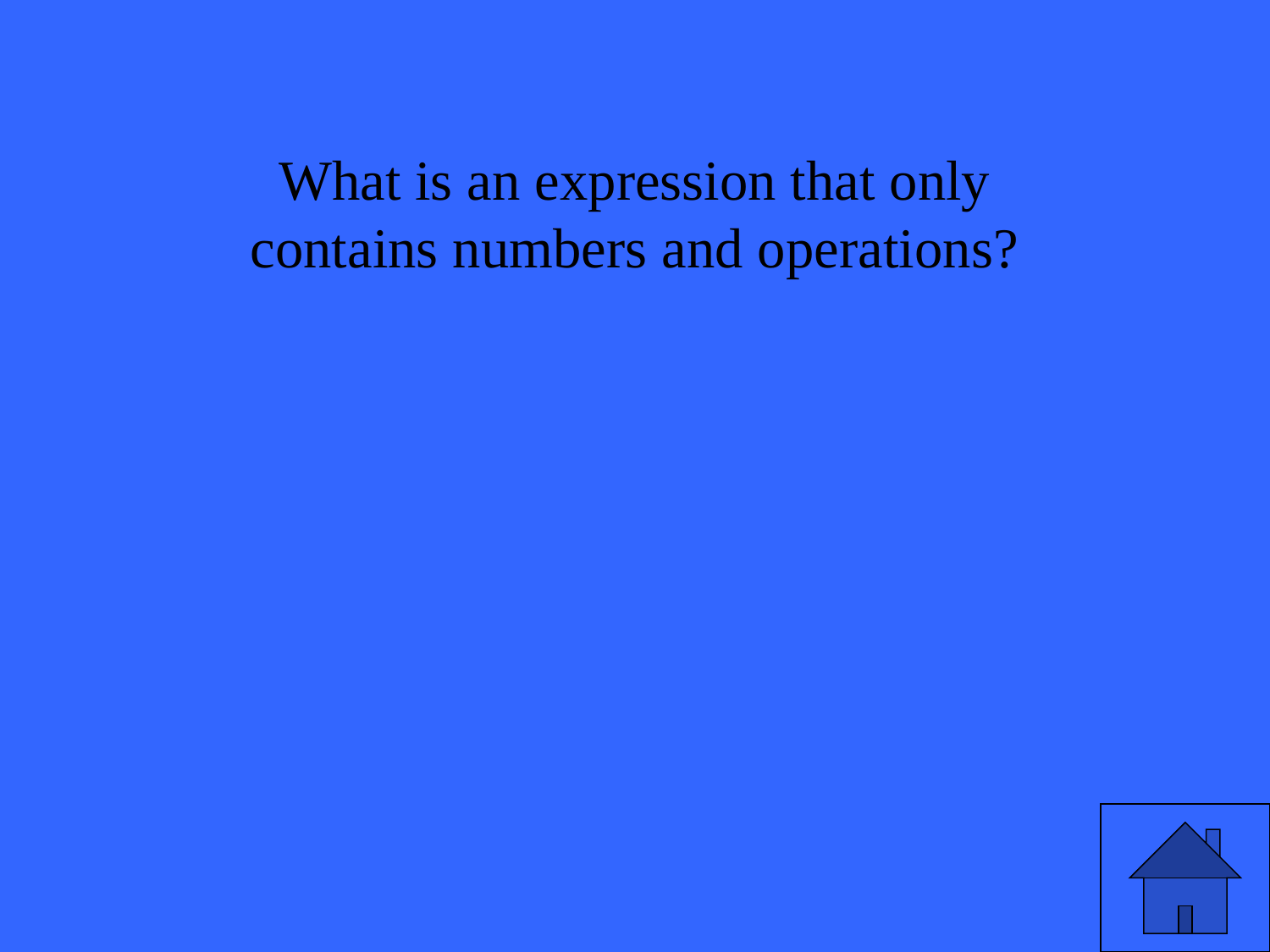

What is an expression that only contains numbers and operations?